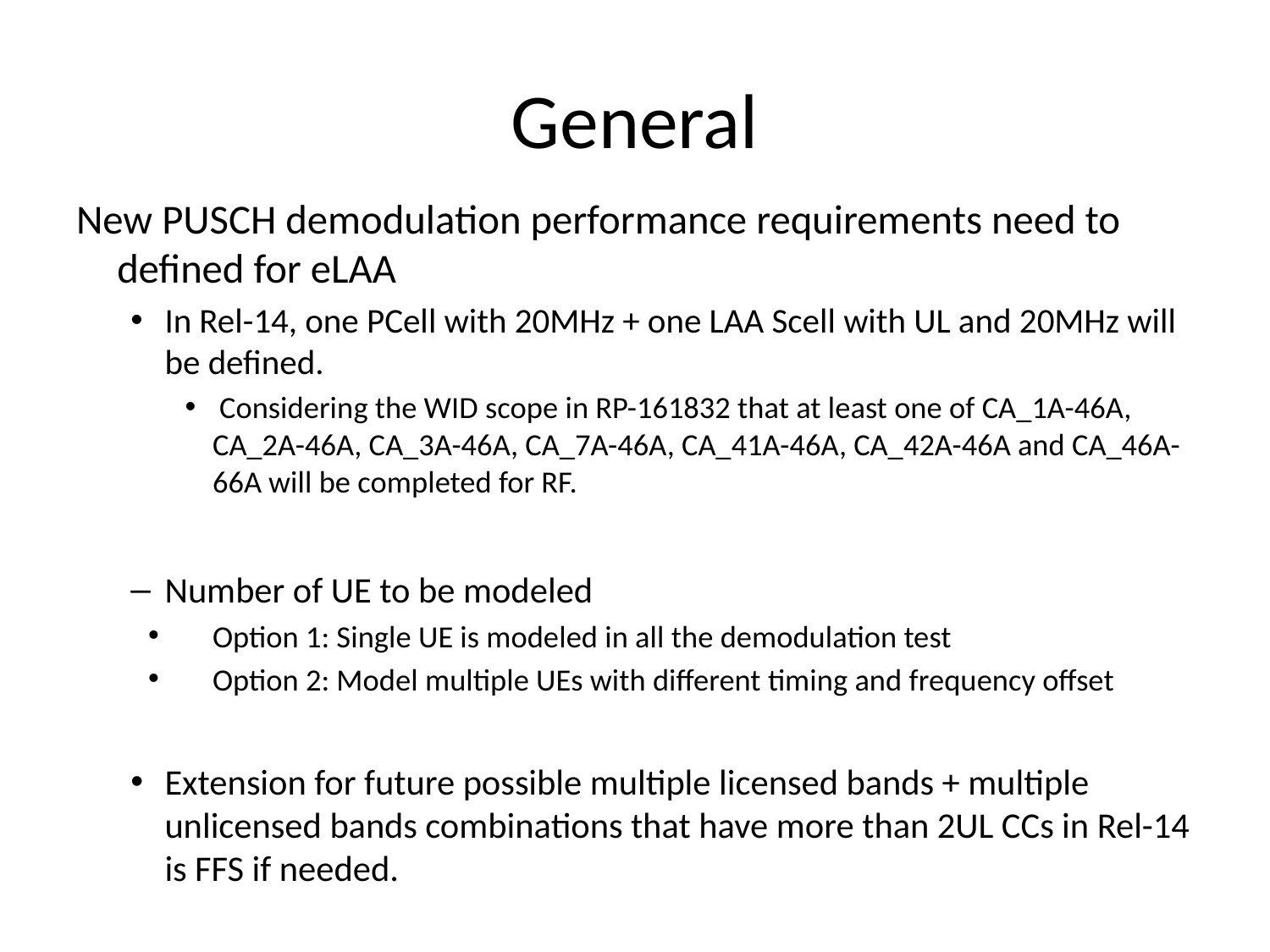

# General
New PUSCH demodulation performance requirements need to defined for eLAA
In Rel-14, one PCell with 20MHz + one LAA Scell with UL and 20MHz will be defined.
 Considering the WID scope in RP-161832 that at least one of CA_1A-46A, CA_2A-46A, CA_3A-46A, CA_7A-46A, CA_41A-46A, CA_42A-46A and CA_46A-66A will be completed for RF.

Number of UE to be modeled
Option 1: Single UE is modeled in all the demodulation test
Option 2: Model multiple UEs with different timing and frequency offset

Extension for future possible multiple licensed bands + multiple unlicensed bands combinations that have more than 2UL CCs in Rel-14 is FFS if needed.